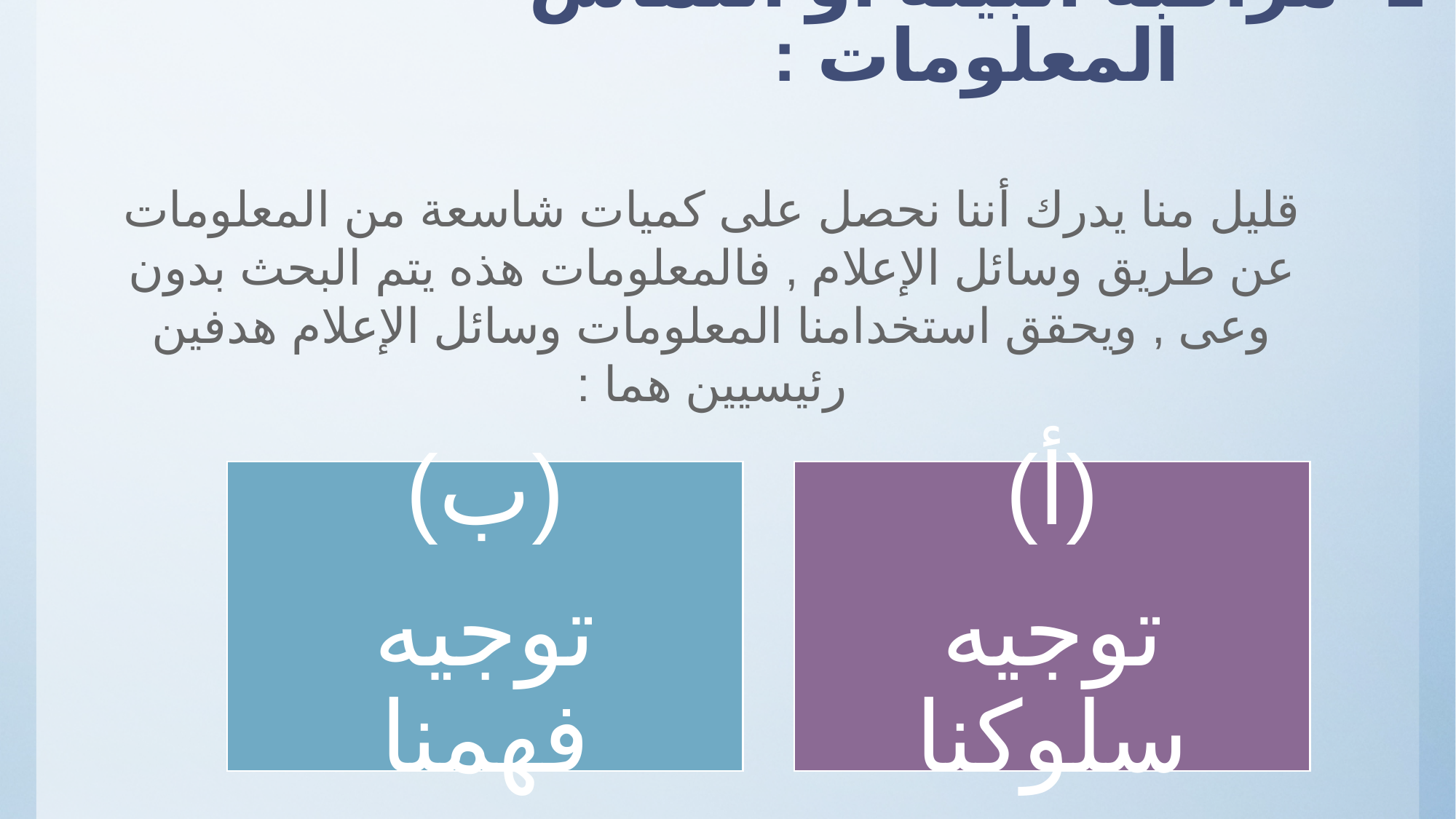

# 1- مراقبة البيئة أو التماس المعلومات :
قليل منا يدرك أننا نحصل على كميات شاسعة من المعلومات عن طريق وسائل الإعلام , فالمعلومات هذه يتم البحث بدون وعى , ويحقق استخدامنا المعلومات وسائل الإعلام هدفين رئيسيين هما :
(ب)
توجيه فهمنا
(أ)
توجيه سلوكنا